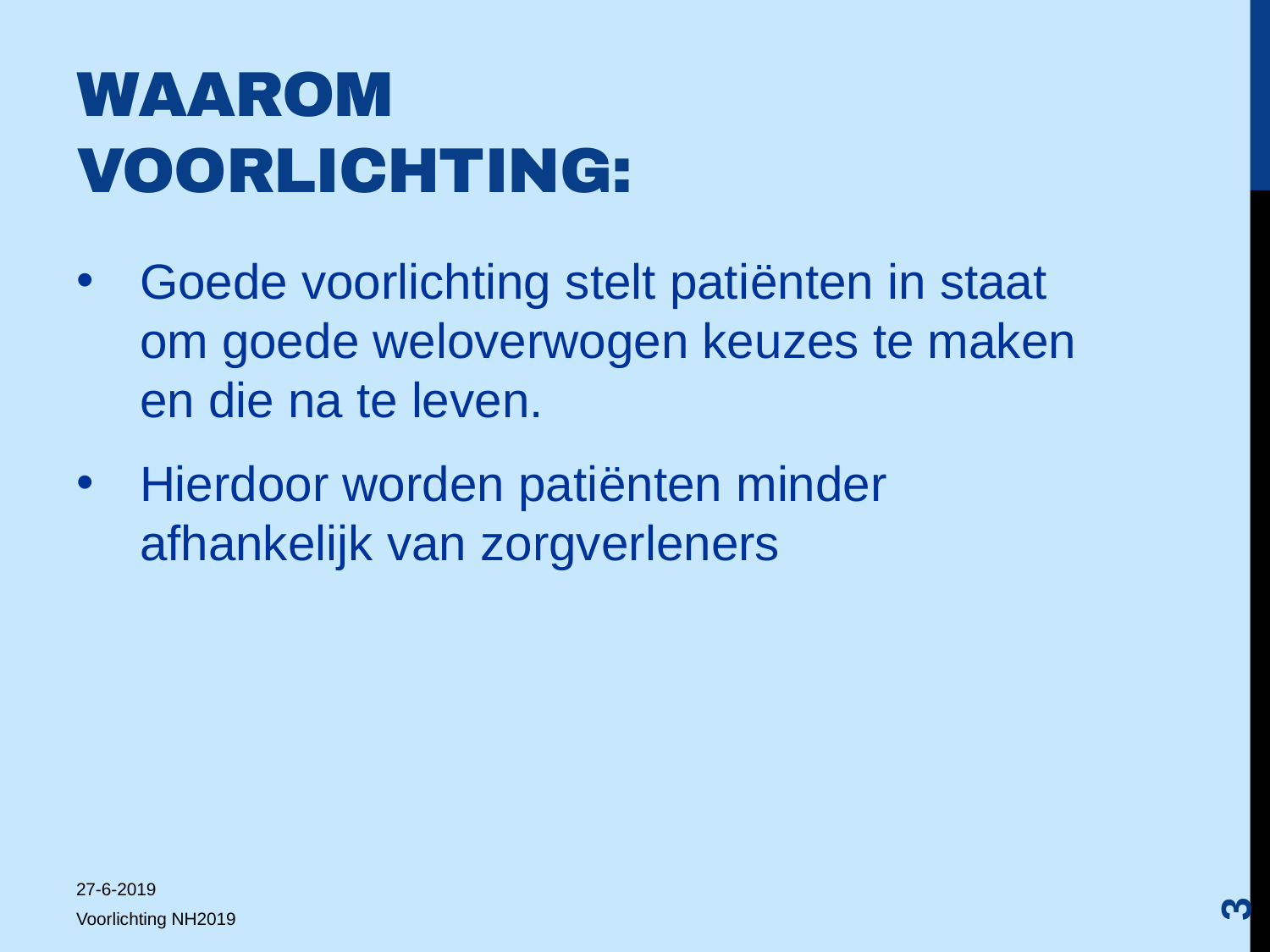

# Waarom voorlichting:
Goede voorlichting stelt patiënten in staat om goede weloverwogen keuzes te maken en die na te leven.
Hierdoor worden patiënten minder afhankelijk van zorgverleners
3
27-6-2019
Voorlichting NH2019